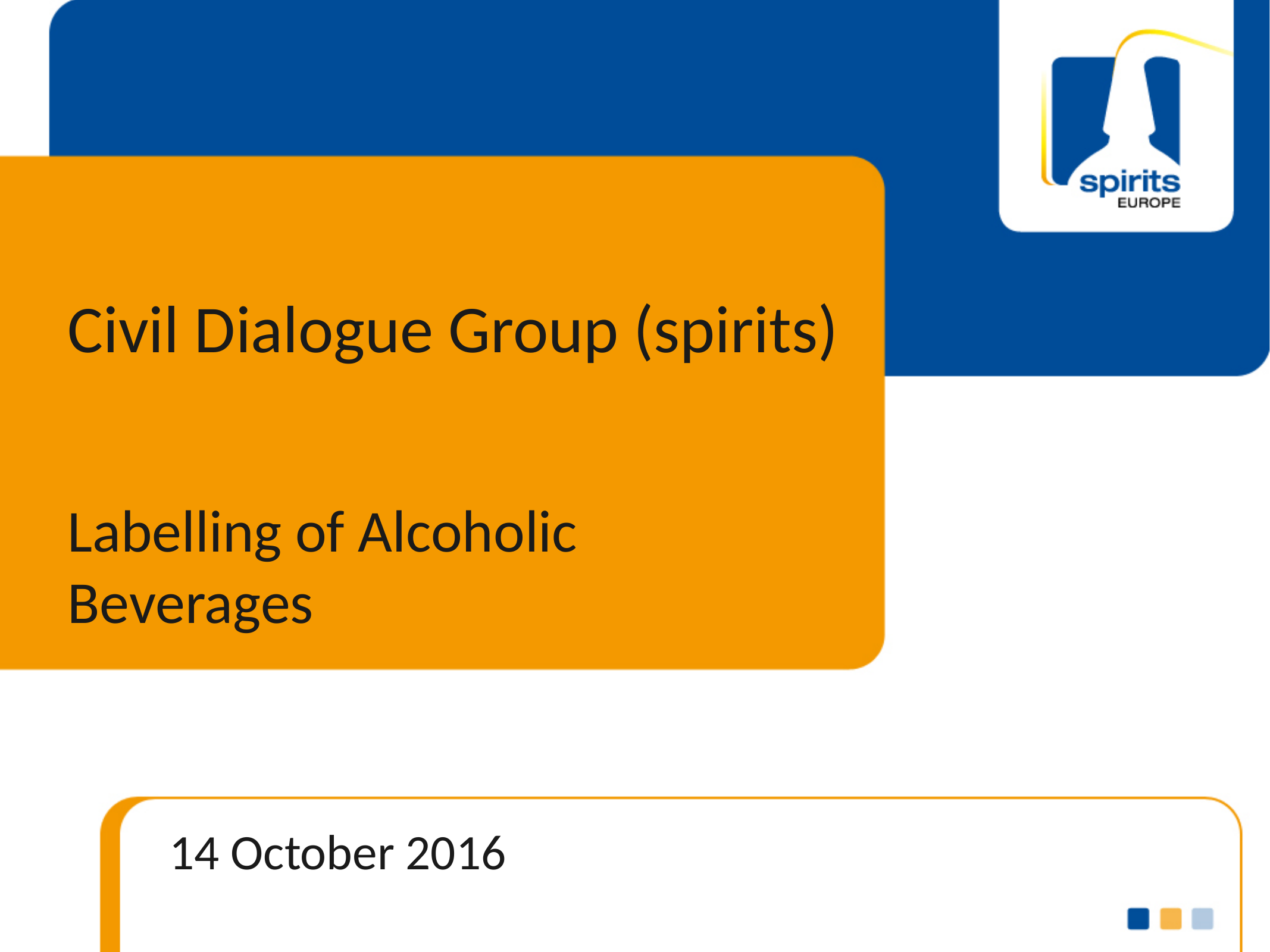

# Civil Dialogue Group (spirits)
Labelling of Alcoholic Beverages
14 October 2016